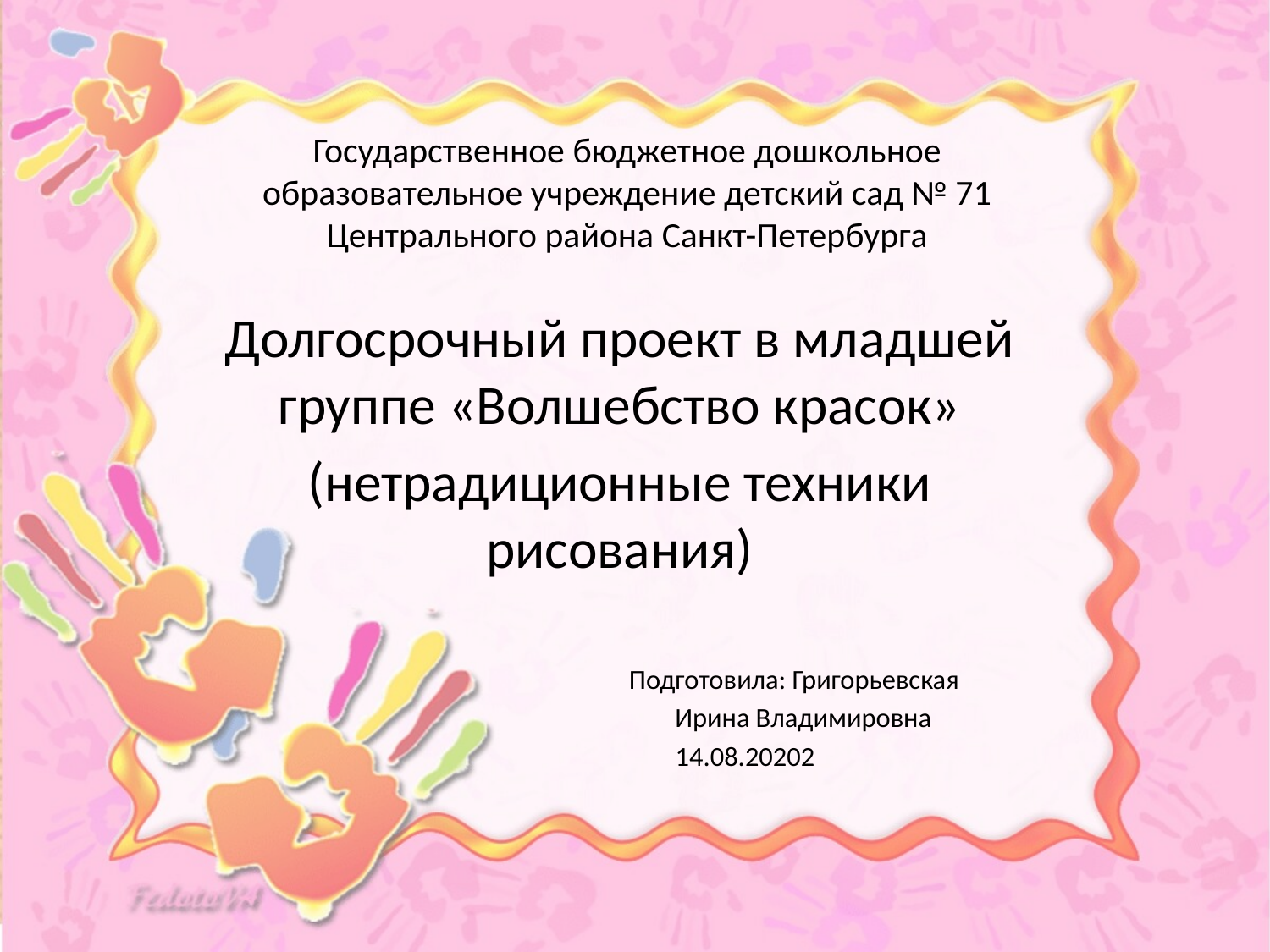

# Государственное бюджетное дошкольное образовательное учреждение детский сад № 71 Центрального района Санкт-Петербурга
Долгосрочный проект в младшей группе «Волшебство красок»
(нетрадиционные техники рисования)

                                                                       Подготовила: Григорьевская
                                                            Ирина Владимировна
                                         14.08.20202